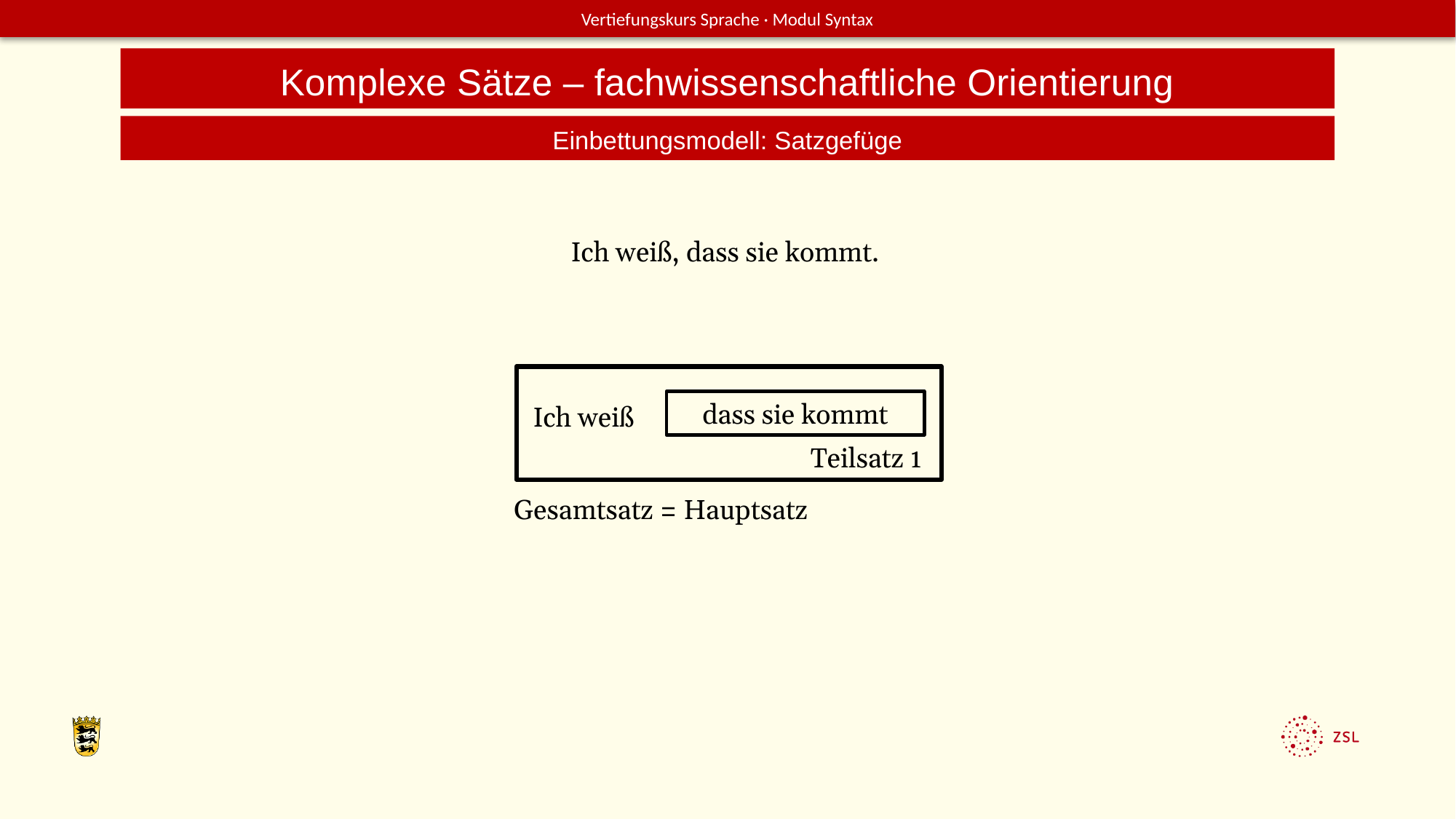

Komplexe Sätze – fachwissenschaftliche Orientierung
Einbettungsmodell: Satzgefüge
Ich weiß, dass sie kommt.

dass sie kommt
Ich weiß
Teilsatz 1
Gesamtsatz = Hauptsatz